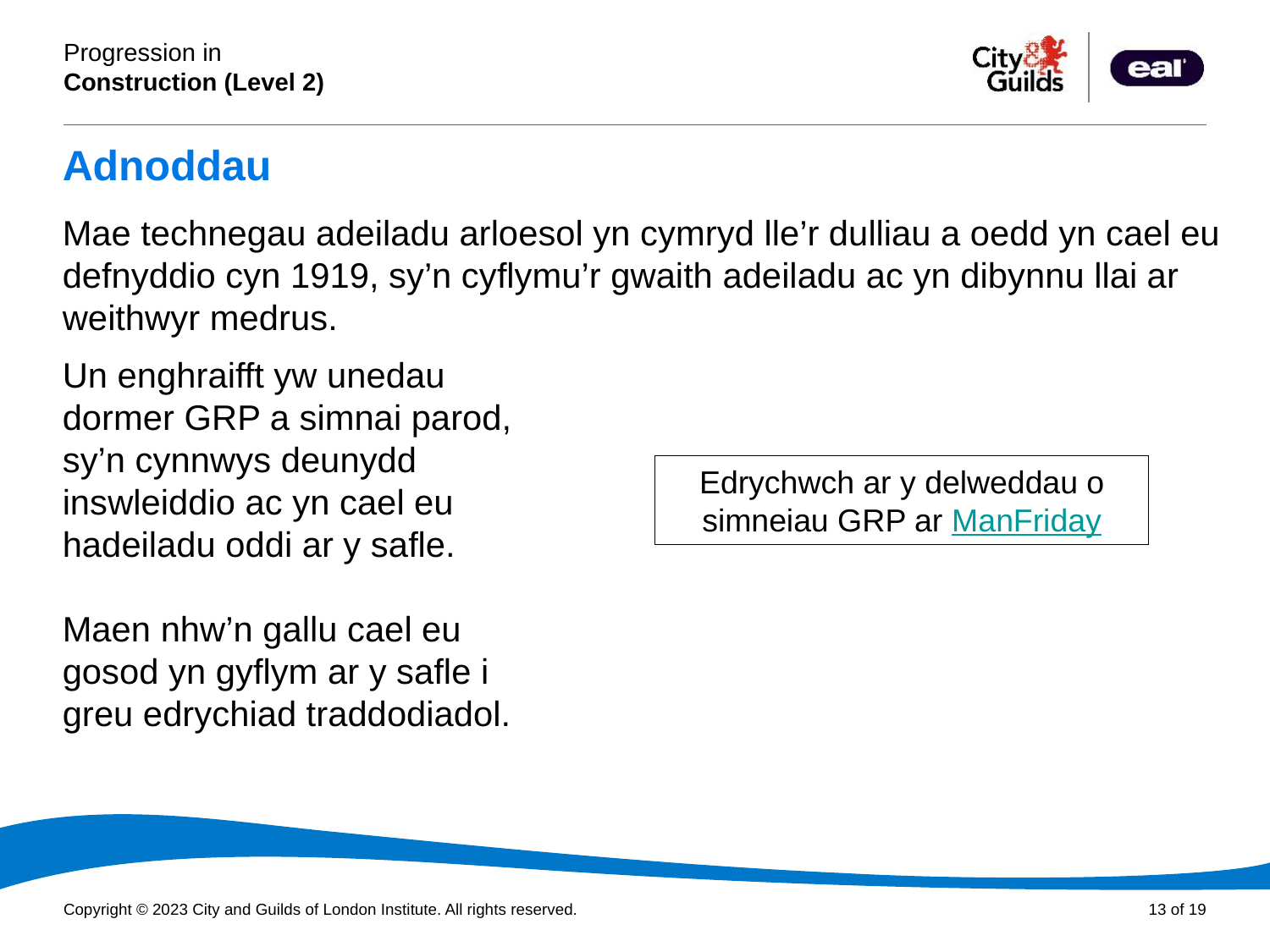

Adnoddau
Mae technegau adeiladu arloesol yn cymryd lle’r dulliau a oedd yn cael eu defnyddio cyn 1919, sy’n cyflymu’r gwaith adeiladu ac yn dibynnu llai ar weithwyr medrus.
Un enghraifft yw unedau dormer GRP a simnai parod, sy’n cynnwys deunydd inswleiddio ac yn cael eu hadeiladu oddi ar y safle.

Maen nhw’n gallu cael eu gosod yn gyflym ar y safle i greu edrychiad traddodiadol.
Edrychwch ar y delweddau o simneiau GRP ar ManFriday